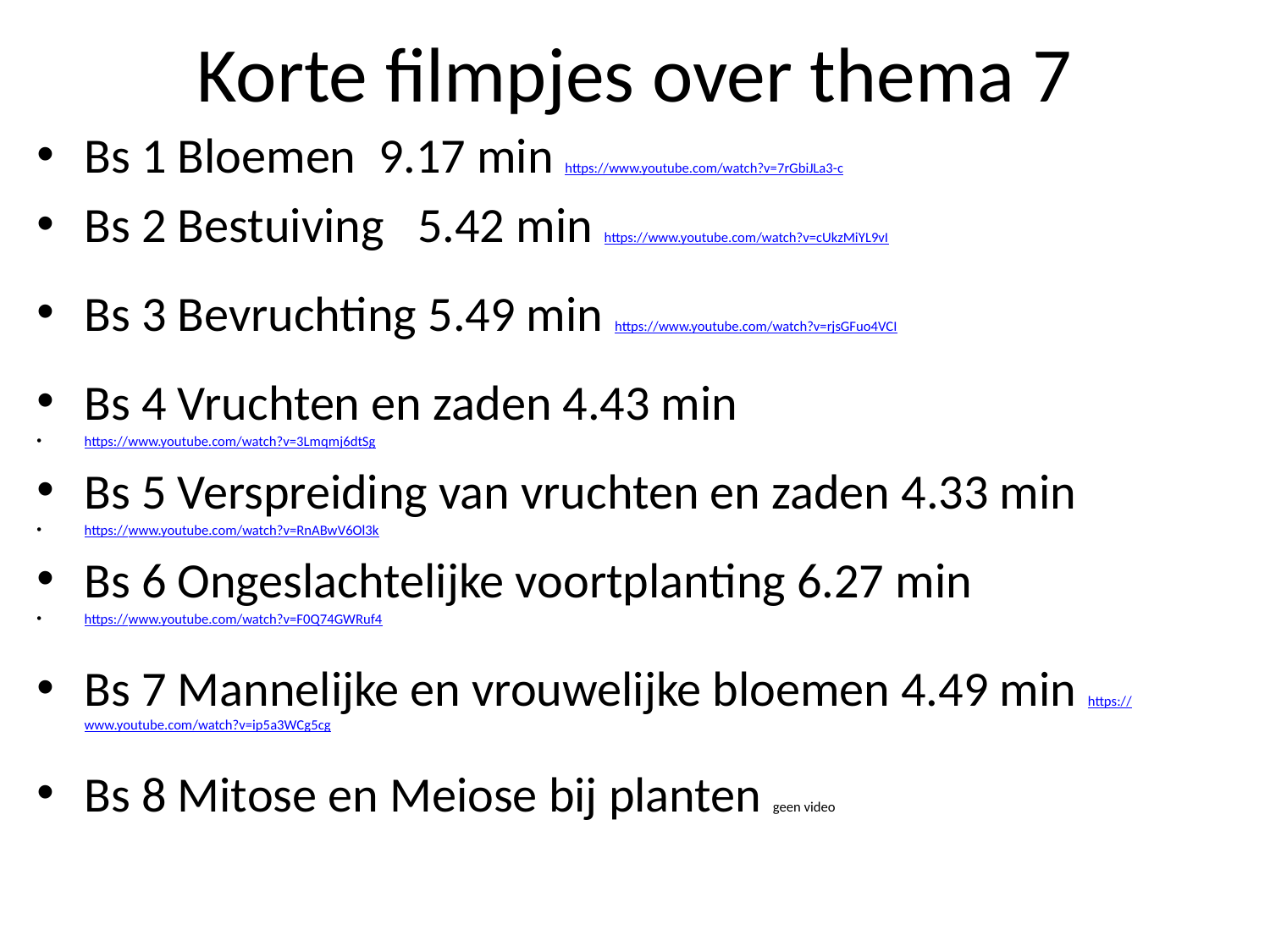

# Korte filmpjes over thema 7
Bs 1 Bloemen  9.17 min https://www.youtube.com/watch?v=7rGbiJLa3-c
Bs 2 Bestuiving   5.42 min https://www.youtube.com/watch?v=cUkzMiYL9vI

Bs 3 Bevruchting 5.49 min https://www.youtube.com/watch?v=rjsGFuo4VCI

Bs 4 Vruchten en zaden 4.43 min
https://www.youtube.com/watch?v=3Lmqmj6dtSg
Bs 5 Verspreiding van vruchten en zaden 4.33 min
https://www.youtube.com/watch?v=RnABwV6Ol3k
Bs 6 Ongeslachtelijke voortplanting 6.27 min
https://www.youtube.com/watch?v=F0Q74GWRuf4

Bs 7 Mannelijke en vrouwelijke bloemen 4.49 min https://www.youtube.com/watch?v=ip5a3WCg5cg

Bs 8 Mitose en Meiose bij planten geen video